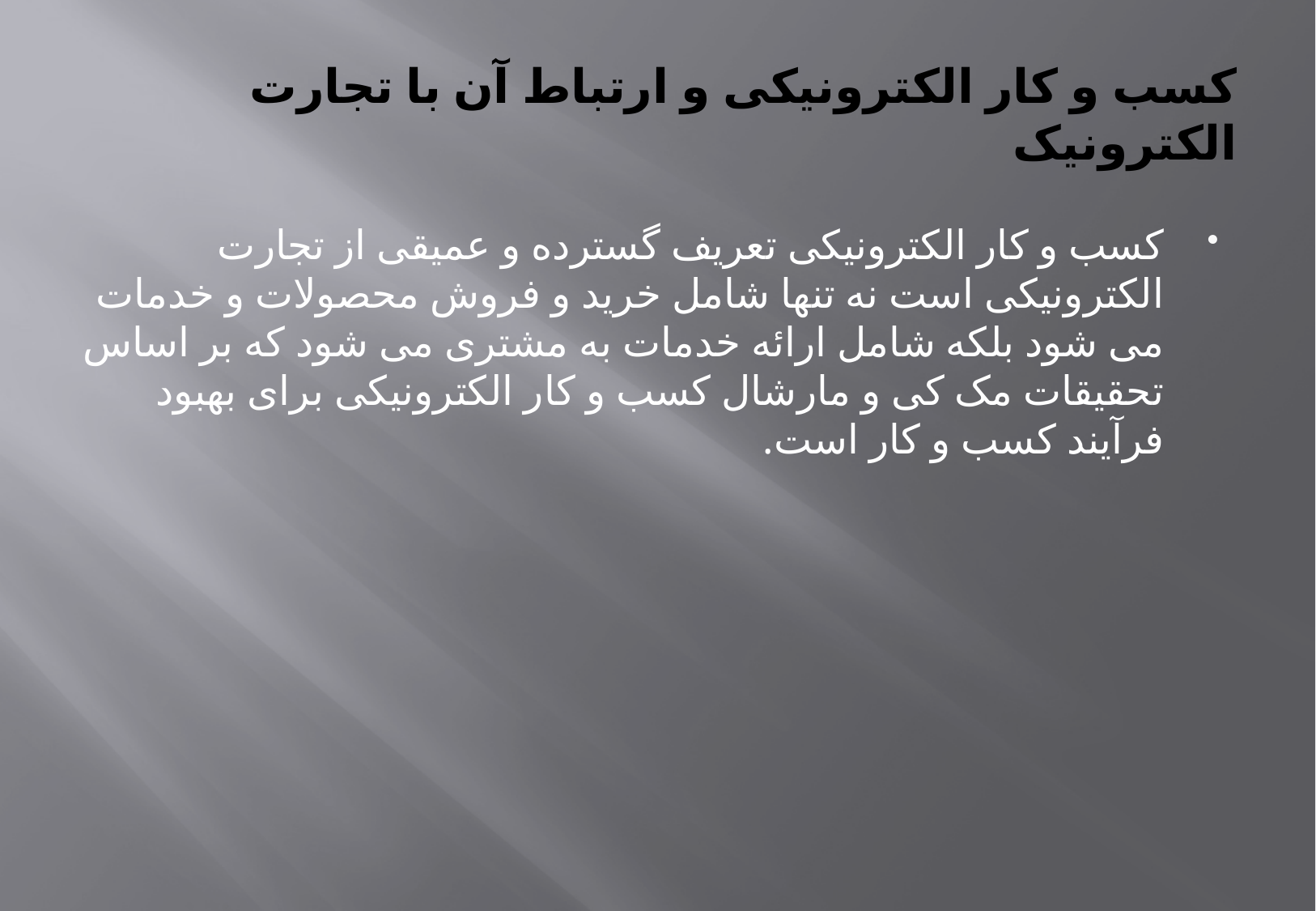

# کسب و کار الکترونیکی و ارتباط آن با تجارت الکترونیک
کسب و کار الکترونیکی تعریف گسترده و عمیقی از تجارت الکترونیکی است نه تنها شامل خرید و فروش محصولات و خدمات می شود بلکه شامل ارائه خدمات به مشتری می شود که بر اساس تحقیقات مک کی و مارشال کسب و کار الکترونیکی برای بهبود فرآیند کسب و کار است.